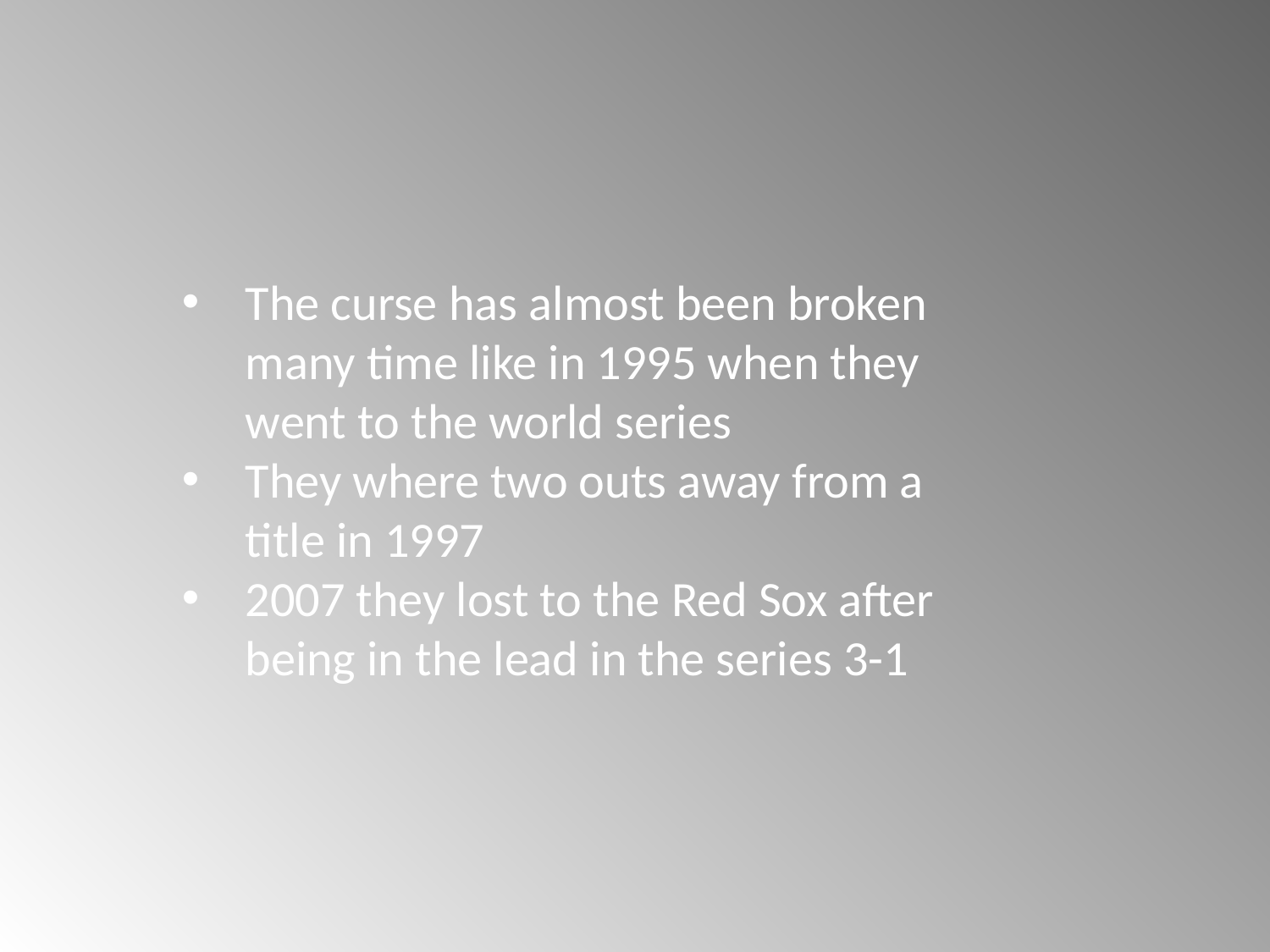

The curse has almost been broken many time like in 1995 when they went to the world series
They where two outs away from a title in 1997
2007 they lost to the Red Sox after being in the lead in the series 3-1